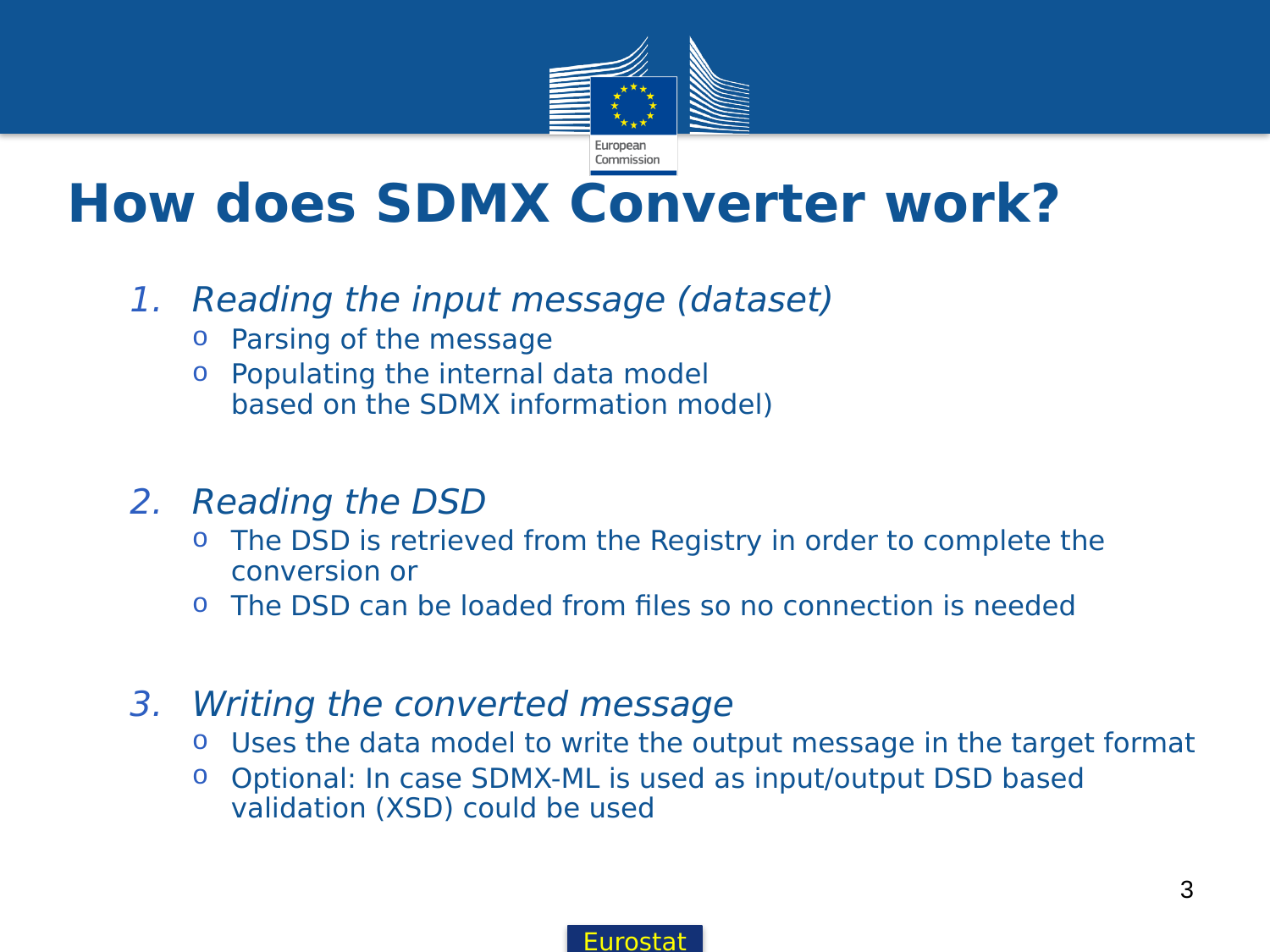

# How does SDMX Converter work?
Reading the input message (dataset)
Parsing of the message
Populating the internal data model
based on the SDMX information model)

Reading the DSD
The DSD is retrieved from the Registry in order to complete the conversion or
The DSD can be loaded from files so no connection is needed

Writing the converted message
Uses the data model to write the output message in the target format
Optional: In case SDMX-ML is used as input/output DSD based validation (XSD) could be used
3